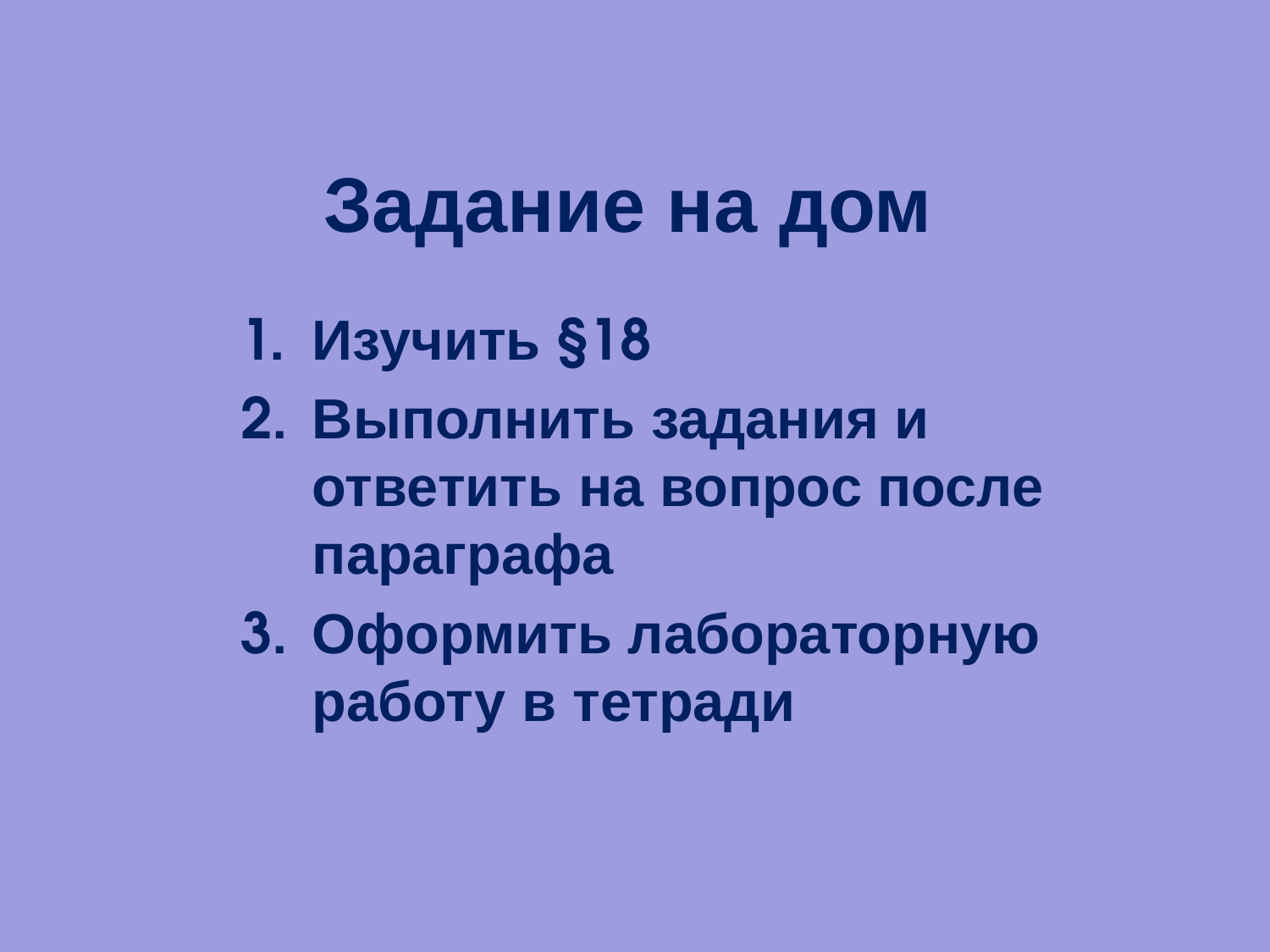

# Задание на дом
Изучить §18
Выполнить задания и ответить на вопрос после параграфа
Оформить лабораторную работу в тетради